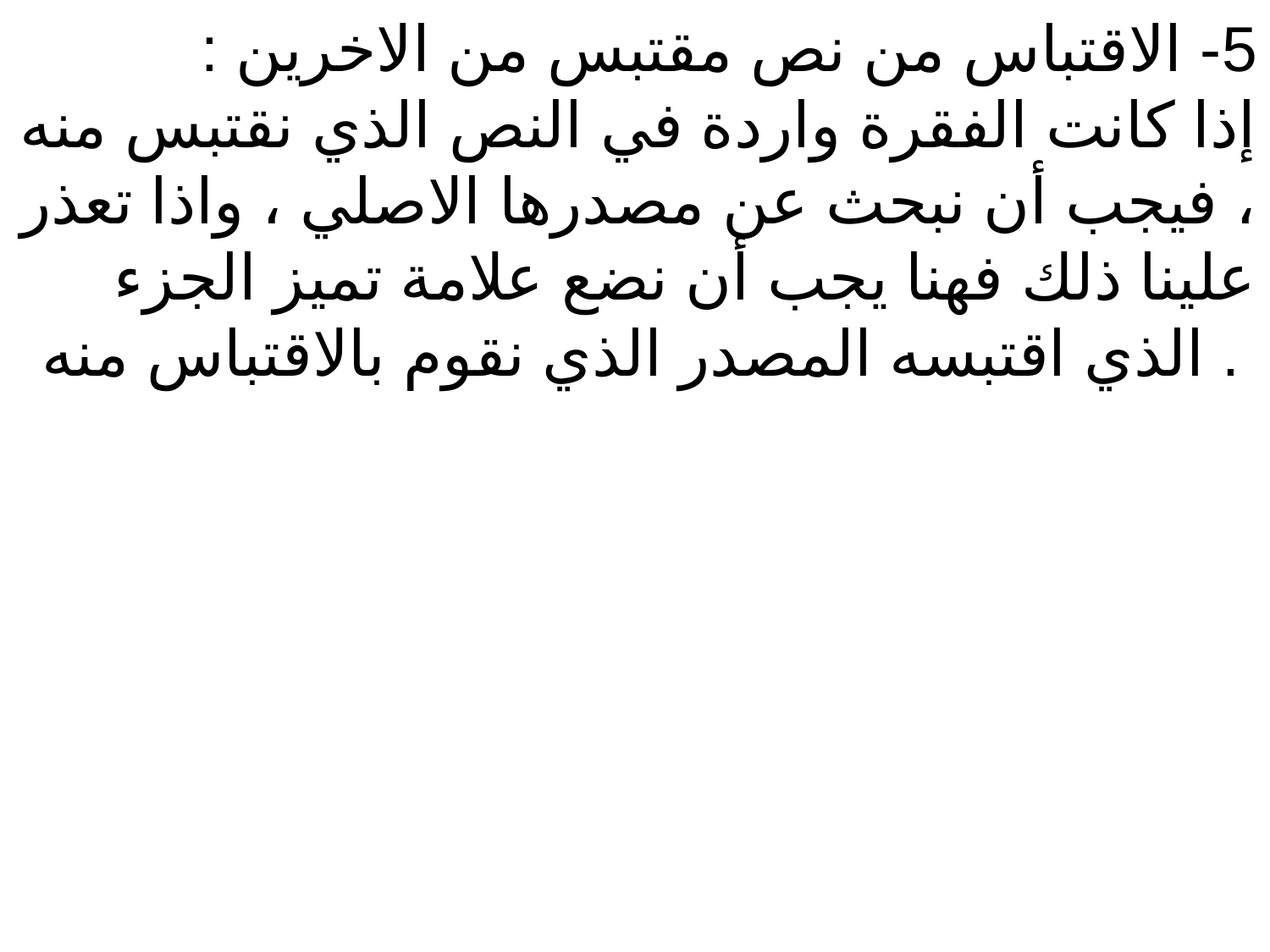

5- الاقتباس من نص مقتبس من الاخرين :
إذا كانت الفقرة واردة في النص الذي نقتبس منه ، فيجب أن نبحث عن مصدرها الاصلي ، واذا تعذر علينا ذلك فهنا يجب أن نضع علامة تميز الجزء الذي اقتبسه المصدر الذي نقوم بالاقتباس منه .